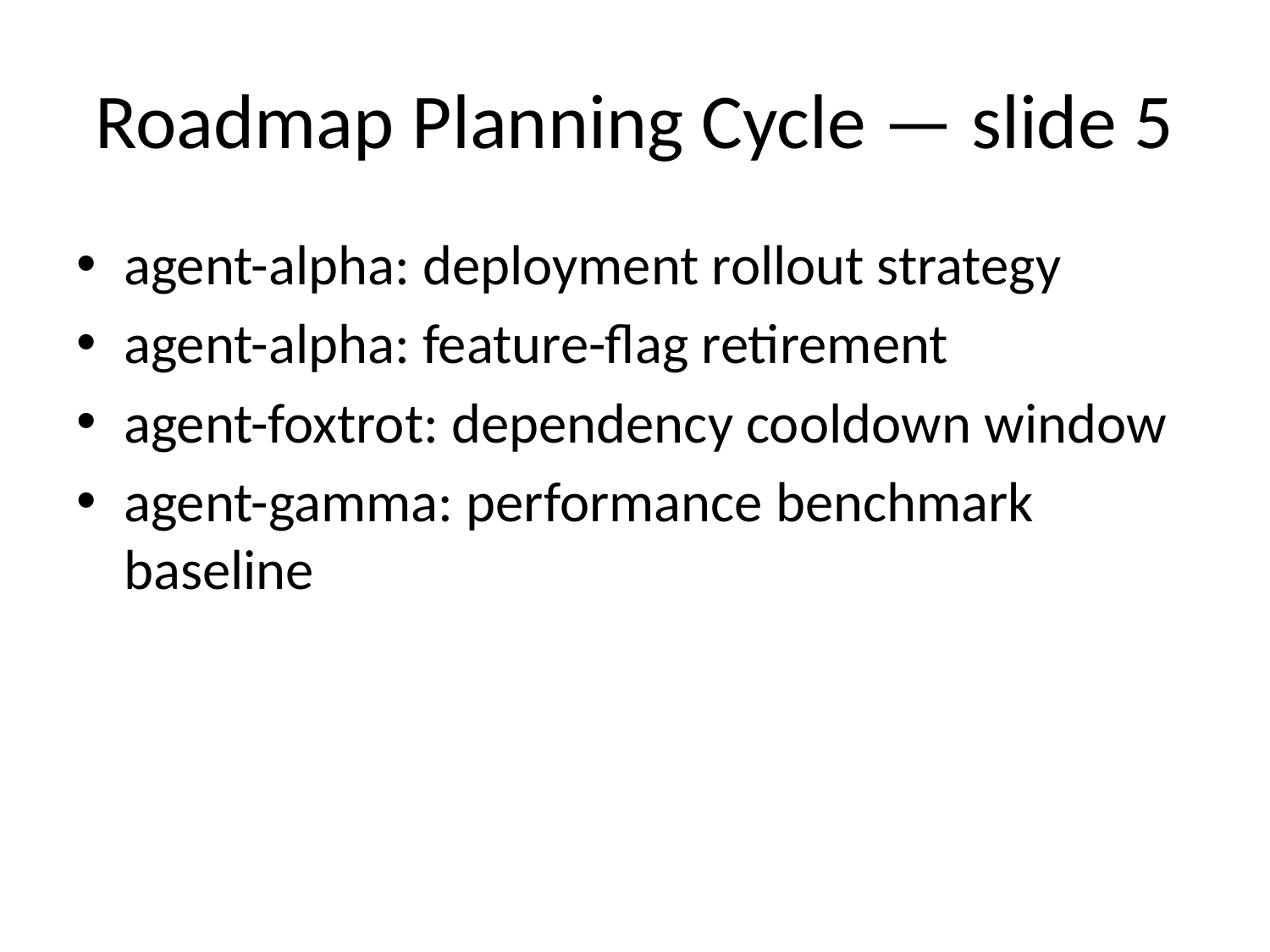

# Roadmap Planning Cycle — slide 5
agent-alpha: deployment rollout strategy
agent-alpha: feature-flag retirement
agent-foxtrot: dependency cooldown window
agent-gamma: performance benchmark baseline